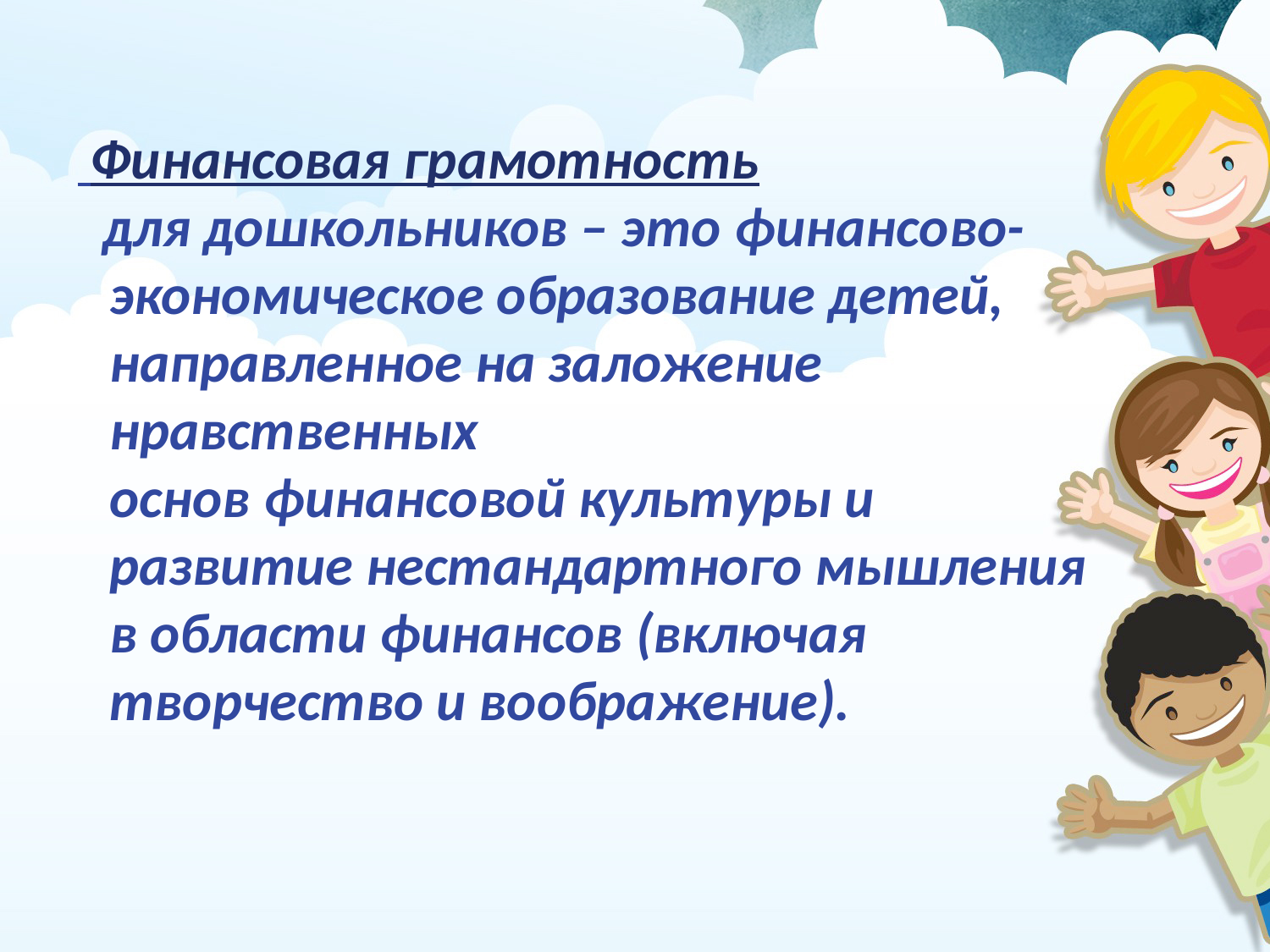

Финансовая грамотность
  для дошкольников – это финансово-экономическое образование детей, направленное на заложение нравственных основ финансовой культуры и развитие нестандартного мышления в области финансов (включая творчество и воображение).